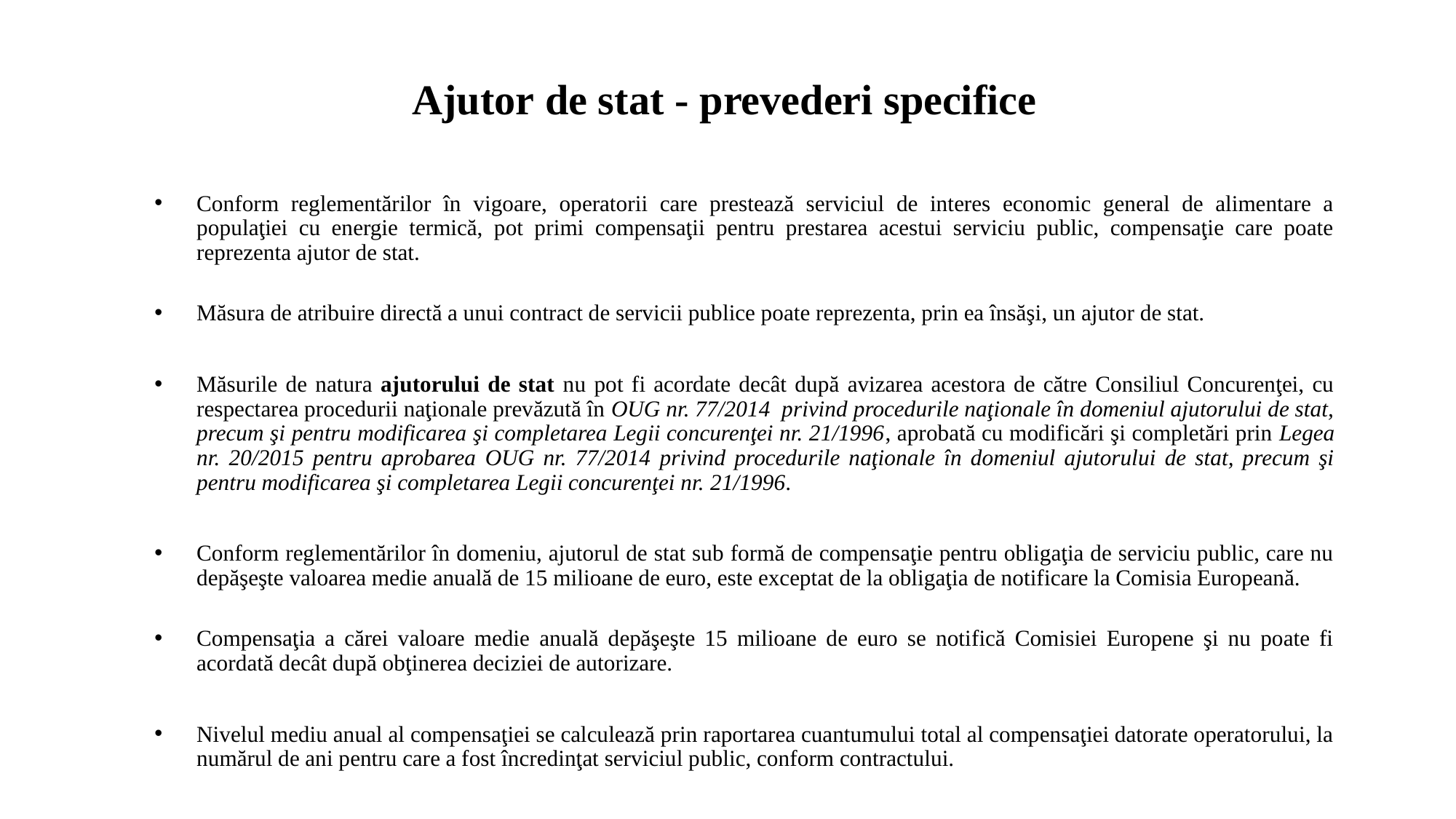

# Ajutor de stat - prevederi specifice

Conform reglementărilor în vigoare, operatorii care prestează serviciul de interes economic general de alimentare a populaţiei cu energie termică, pot primi compensaţii pentru prestarea acestui serviciu public, compensaţie care poate reprezenta ajutor de stat.

Măsura de atribuire directă a unui contract de servicii publice poate reprezenta, prin ea însăşi, un ajutor de stat.

Măsurile de natura ajutorului de stat nu pot fi acordate decât după avizarea acestora de către Consiliul Concurenţei, cu respectarea procedurii naţionale prevăzută în OUG nr. 77/2014  privind procedurile naţionale în domeniul ajutorului de stat, precum şi pentru modificarea şi completarea Legii concurenţei nr. 21/1996, aprobată cu modificări şi completări prin Legea nr. 20/2015 pentru aprobarea OUG nr. 77/2014 privind procedurile naţionale în domeniul ajutorului de stat, precum şi pentru modificarea şi completarea Legii concurenţei nr. 21/1996.

Conform reglementărilor în domeniu, ajutorul de stat sub formă de compensaţie pentru obligaţia de serviciu public, care nu depăşeşte valoarea medie anuală de 15 milioane de euro, este exceptat de la obligaţia de notificare la Comisia Europeană.

Compensaţia a cărei valoare medie anuală depăşeşte 15 milioane de euro se notifică Comisiei Europene şi nu poate fi acordată decât după obţinerea deciziei de autorizare.

Nivelul mediu anual al compensaţiei se calculează prin raportarea cuantumului total al compensaţiei datorate operatorului, la numărul de ani pentru care a fost încredinţat serviciul public, conform contractului.